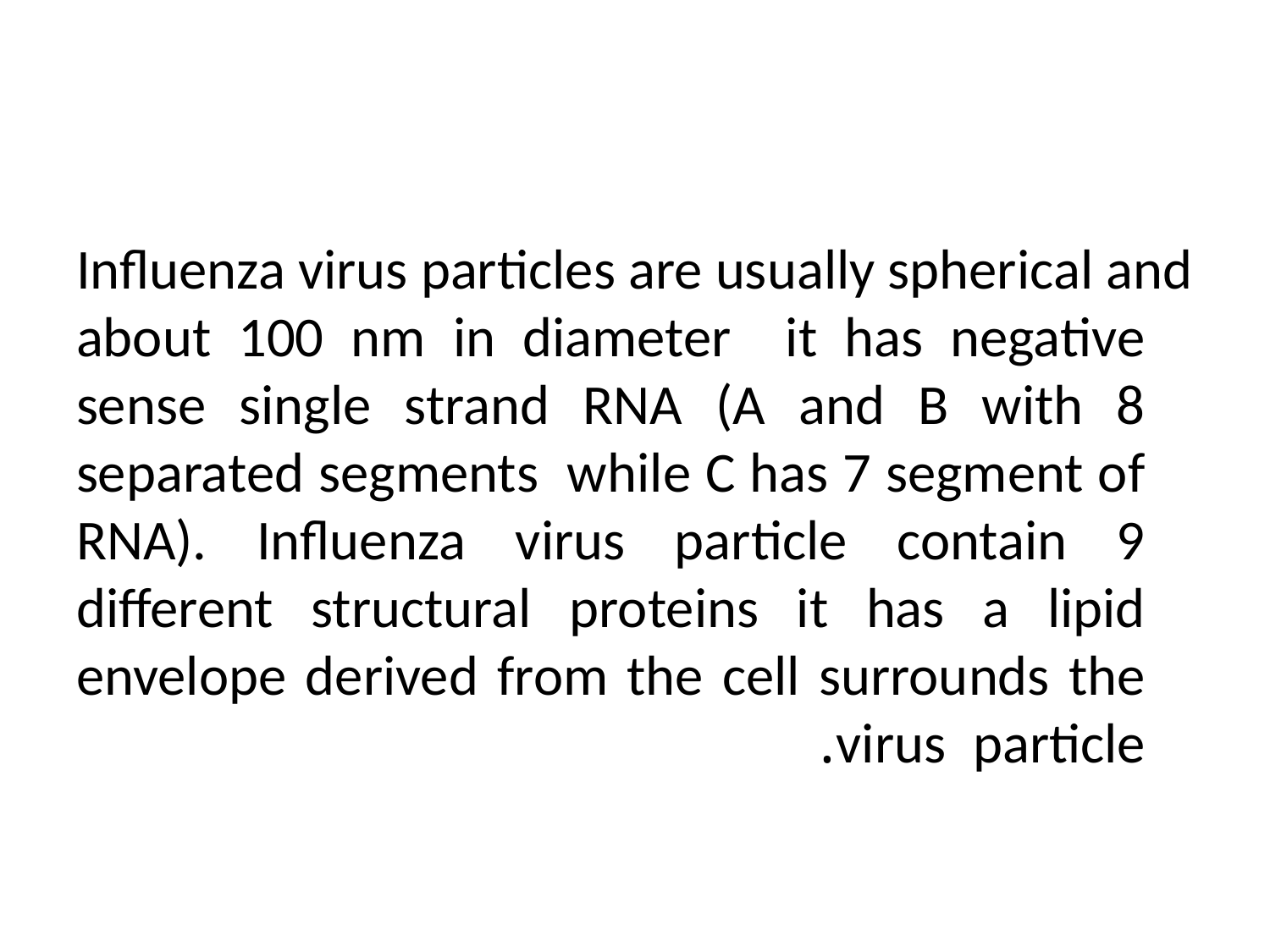

Influenza virus particles are usually spherical and about 100 nm in diameter  it has negative sense single strand RNA (A and B with 8 separated segments  while C has 7 segment of RNA). Influenza virus particle contain 9 different structural proteins it has a lipid envelope derived from the cell surrounds the virus particle.